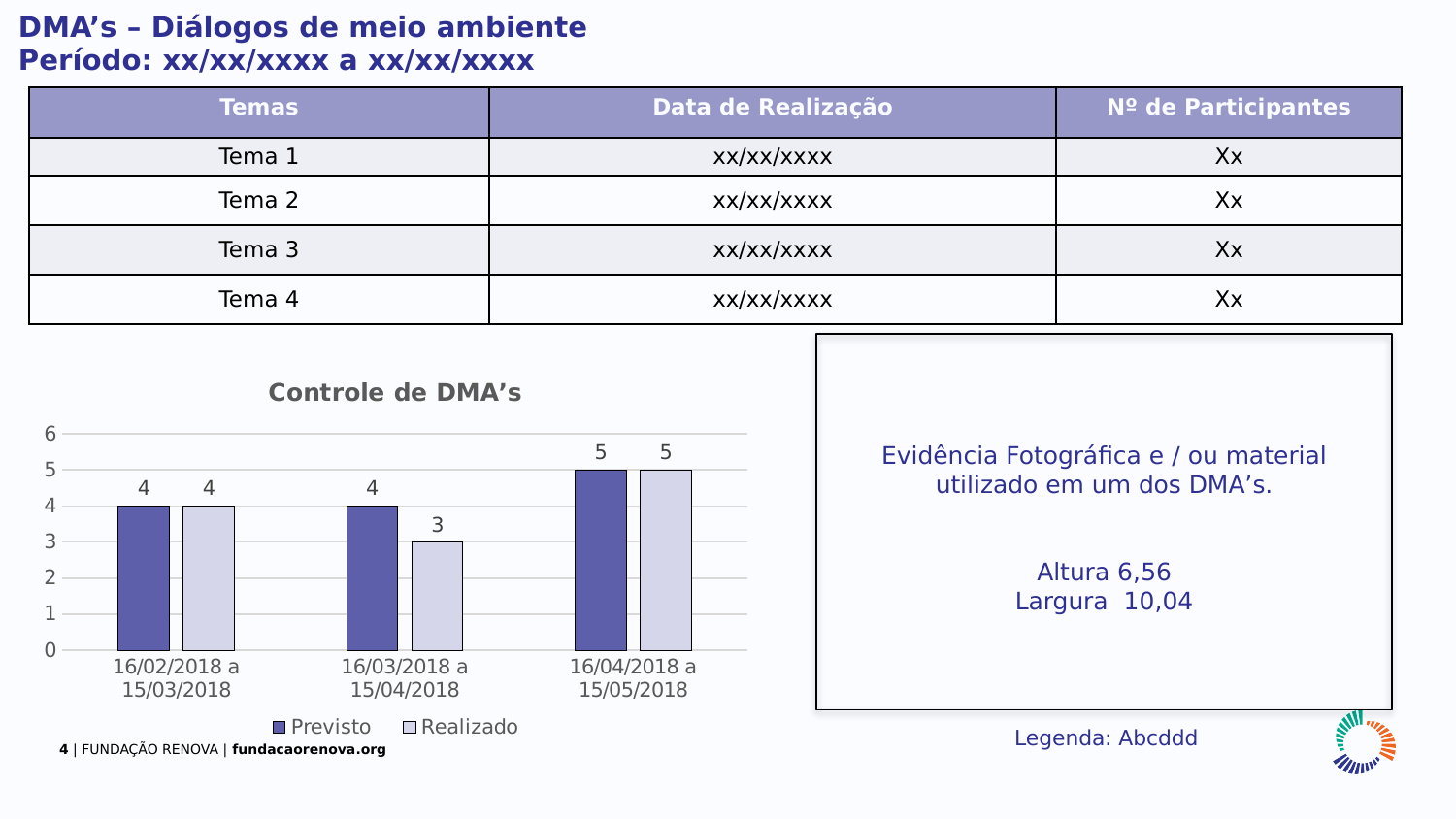

DMA’s – Diálogos de meio ambiente
Período: xx/xx/xxxx a xx/xx/xxxx
| Temas | Data de Realização | Nº de Participantes |
| --- | --- | --- |
| Tema 1 | xx/xx/xxxx | Xx |
| Tema 2 | xx/xx/xxxx | Xx |
| Tema 3 | xx/xx/xxxx | Xx |
| Tema 4 | xx/xx/xxxx | Xx |

### Chart: Controle de DMA’s

| Category | Previsto | Realizado |
|---|---|---|
| 16/02/2018 a 15/03/2018 | 4.0 | 4.0 |
| 16/03/2018 a 15/04/2018 | 4.0 | 3.0 |
| 16/04/2018 a 15/05/2018 | 5.0 | 5.0 |
Evidência Fotográfica e / ou material utilizado em um dos DMA’s.

Altura 6,56
Largura  10,04

Legenda: Abcddd